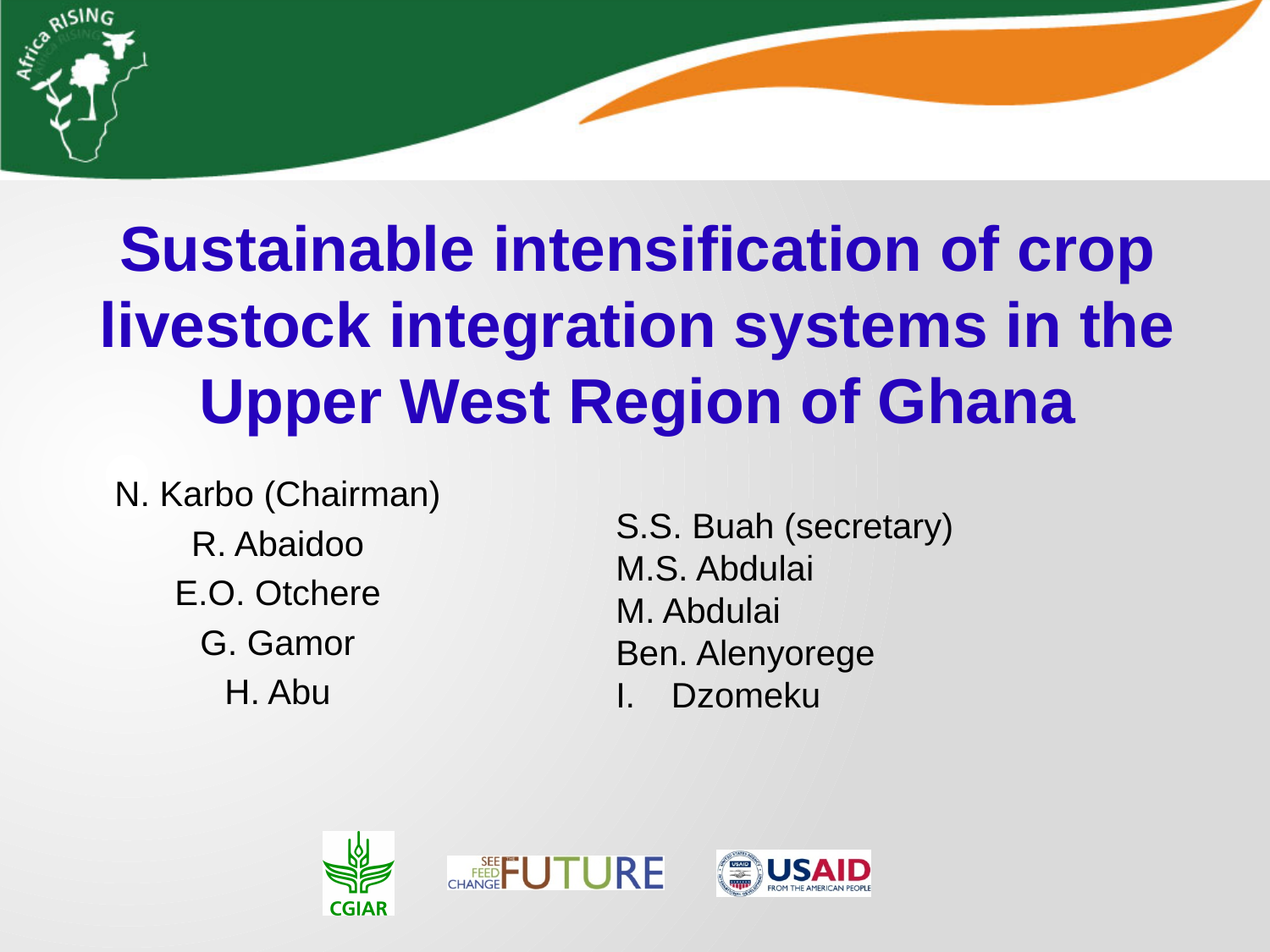

Sustainable intensification of crop livestock integration systems in the Upper West Region of Ghana
N. Karbo (Chairman)
R. Abaidoo
E.O. Otchere
G. Gamor
H. Abu

S.S. Buah (secretary)
M.S. Abdulai
M. Abdulai
Ben. Alenyorege
Dzomeku